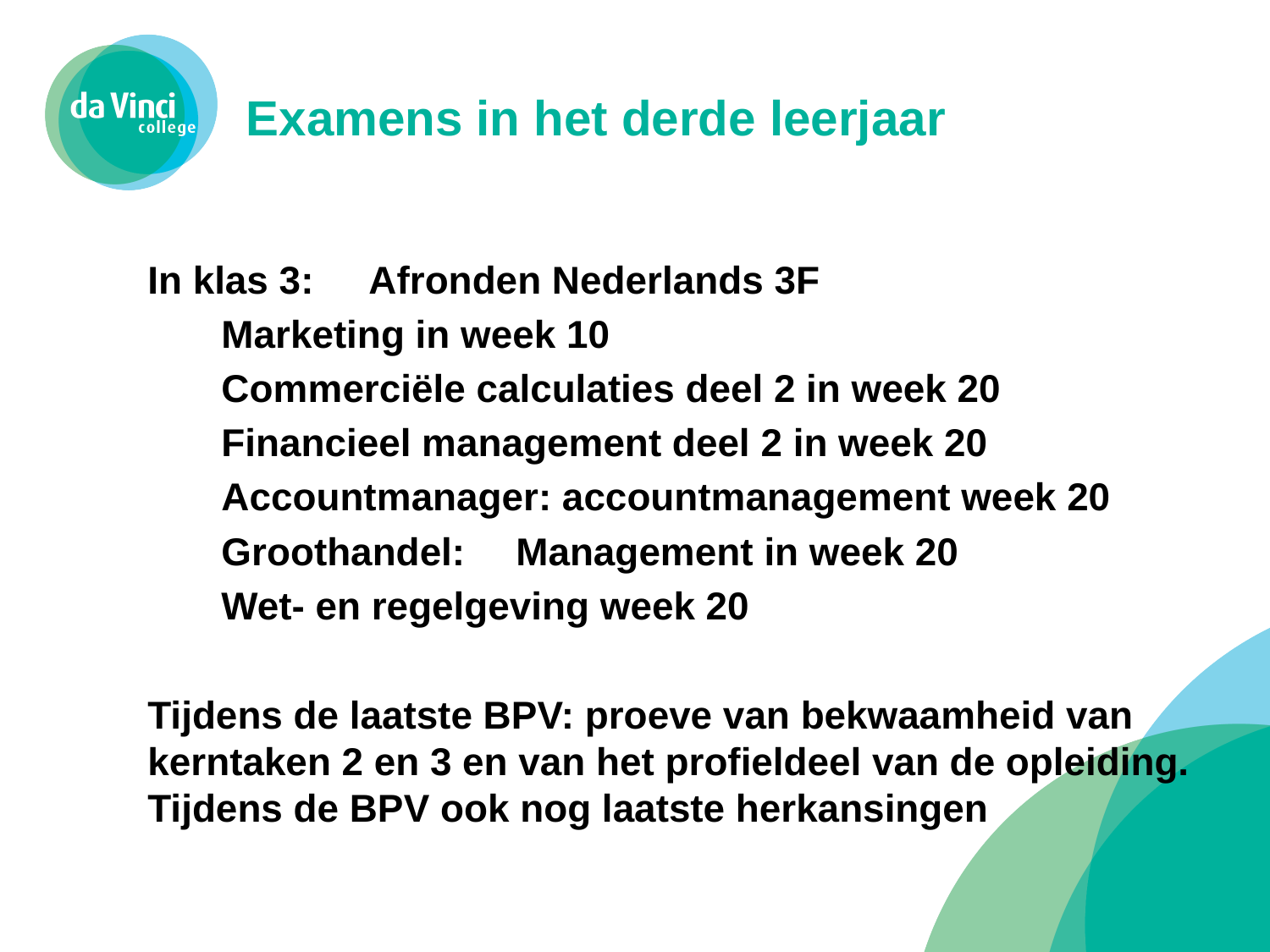

# Examens in het derde leerjaar

In klas 3:	Afronden Nederlands 3F
		Marketing in week 10
		Commerciële calculaties deel 2 in week 20
		Financieel management deel 2 in week 20
		Accountmanager: accountmanagement week 20
		Groothandel: 	Management in week 20
				Wet- en regelgeving week 20

Tijdens de laatste BPV: proeve van bekwaamheid van kerntaken 2 en 3 en van het profieldeel van de opleiding. Tijdens de BPV ook nog laatste herkansingen